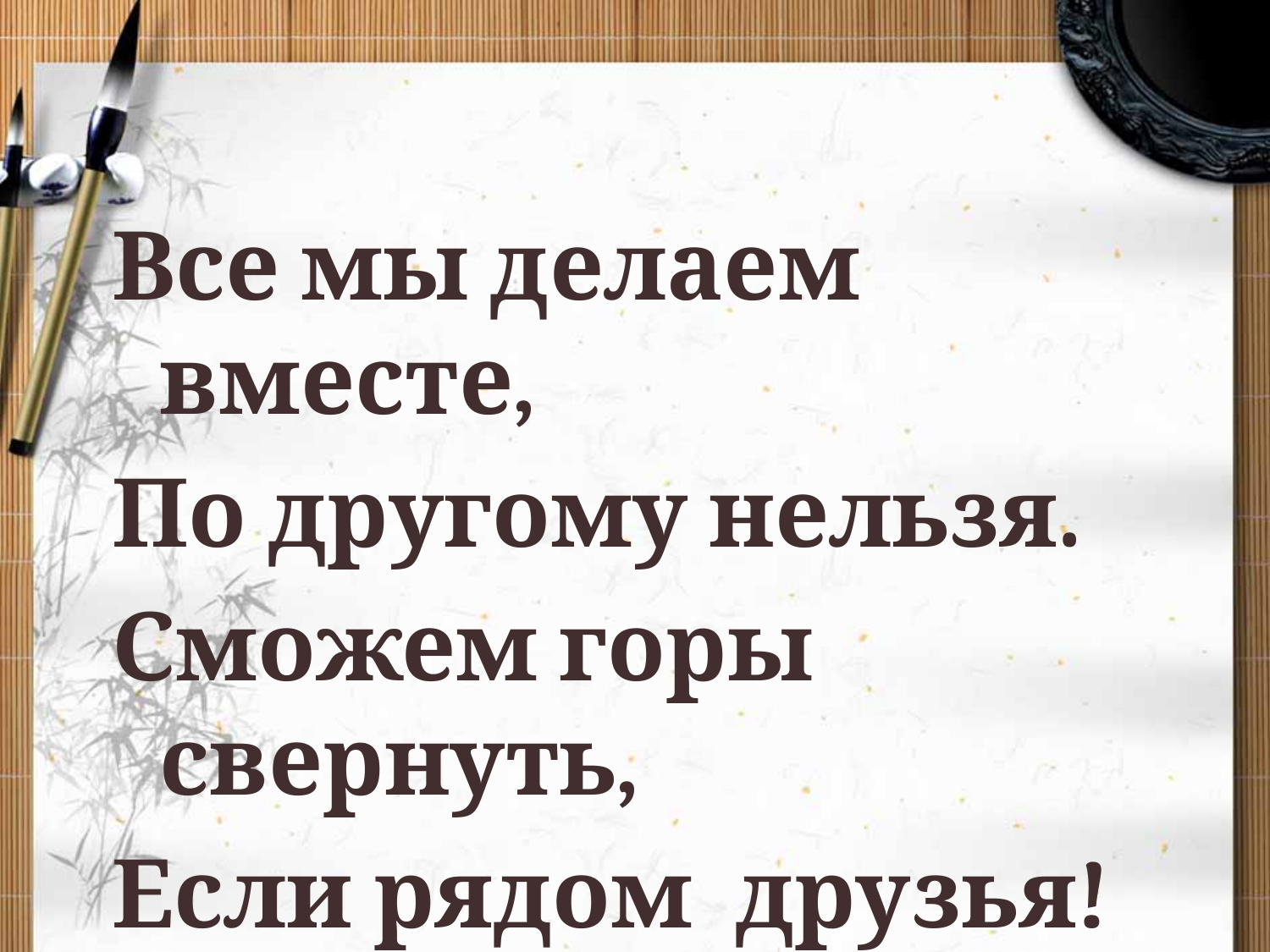

Все мы делаем вместе,
По другому нельзя.
Сможем горы свернуть,
Если рядом  друзья!